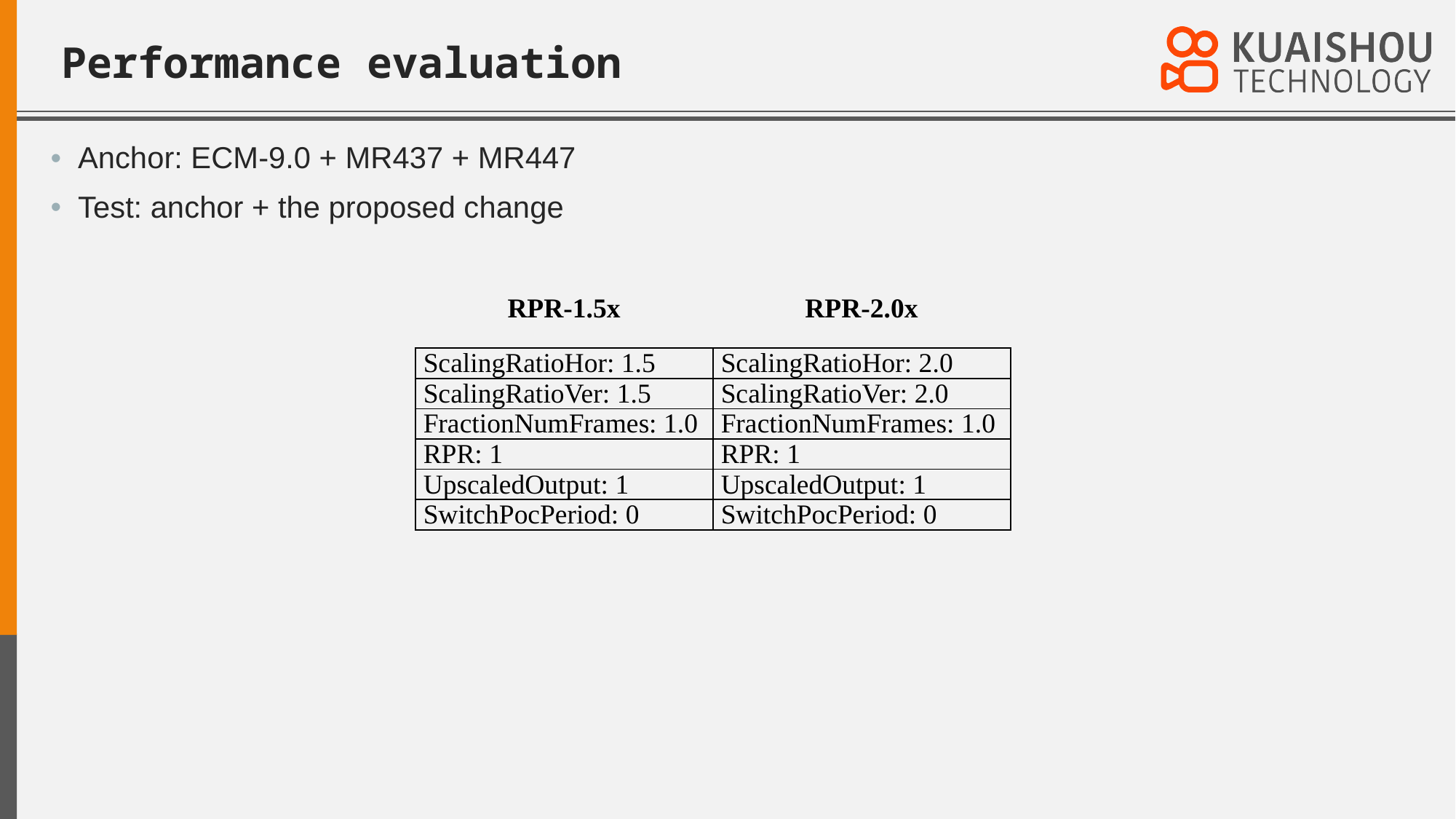

# Performance evaluation
Anchor: ECM-9.0 + MR437 + MR447
Test: anchor + the proposed change
| RPR-1.5x | RPR-2.0x |
| --- | --- |
| ScalingRatioHor: 1.5 | ScalingRatioHor: 2.0 |
| ScalingRatioVer: 1.5 | ScalingRatioVer: 2.0 |
| FractionNumFrames: 1.0 | FractionNumFrames: 1.0 |
| RPR: 1 | RPR: 1 |
| UpscaledOutput: 1 | UpscaledOutput: 1 |
| SwitchPocPeriod: 0 | SwitchPocPeriod: 0 |